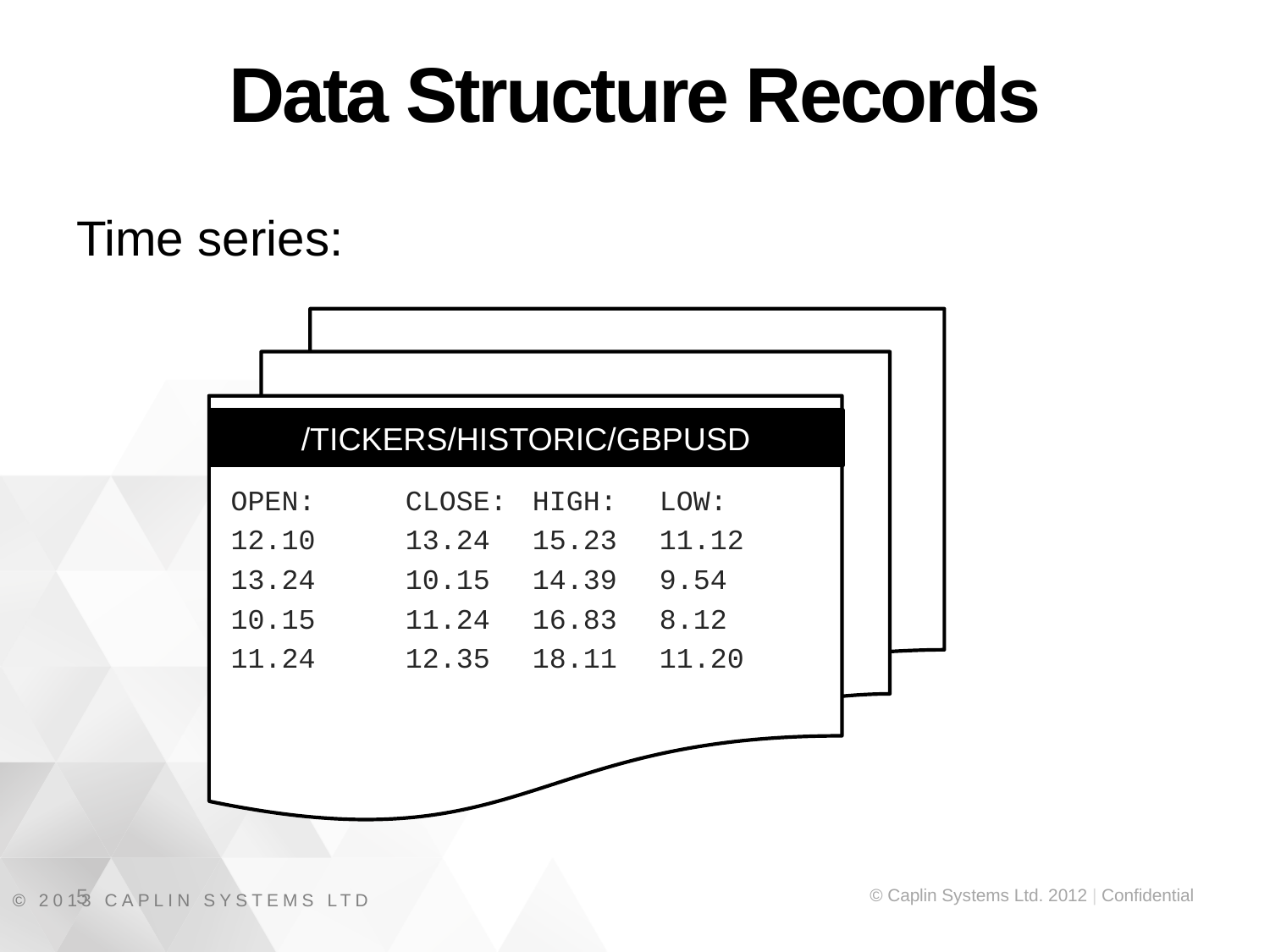

Data Structure Records
Time series:

/TICKERS/HISTORIC/GBPUSD
OPEN:	CLOSE:	HIGH:	LOW:
12.10	13.24	15.23	11.12
13.24	10.15	14.39	9.54
10.15	11.24	16.83	8.12
11.24	12.35	18.11	11.20

5
© 2013 CAPLIN SYSTEMS LTD